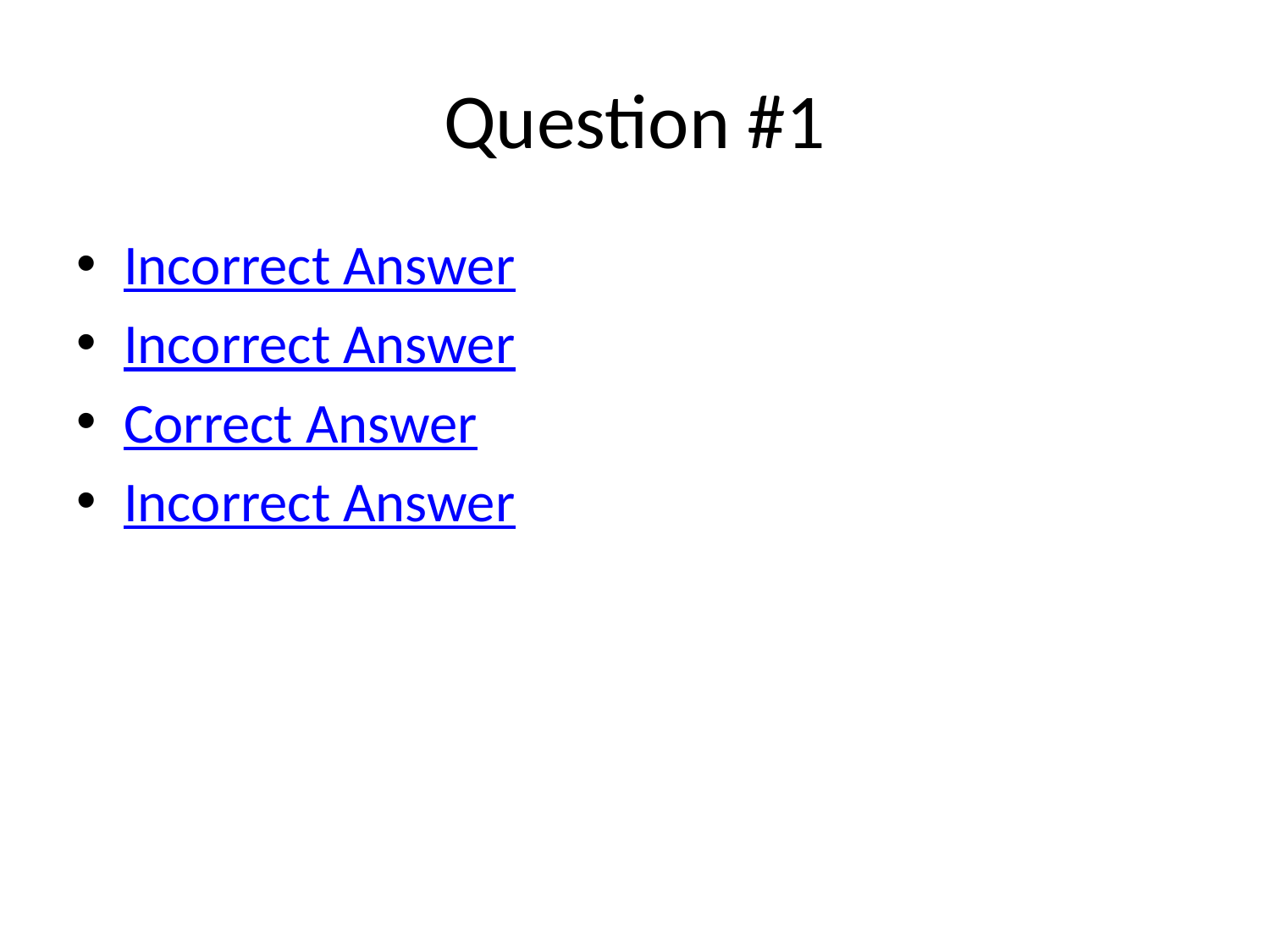

# Question #1
Incorrect Answer
Incorrect Answer
Correct Answer
Incorrect Answer